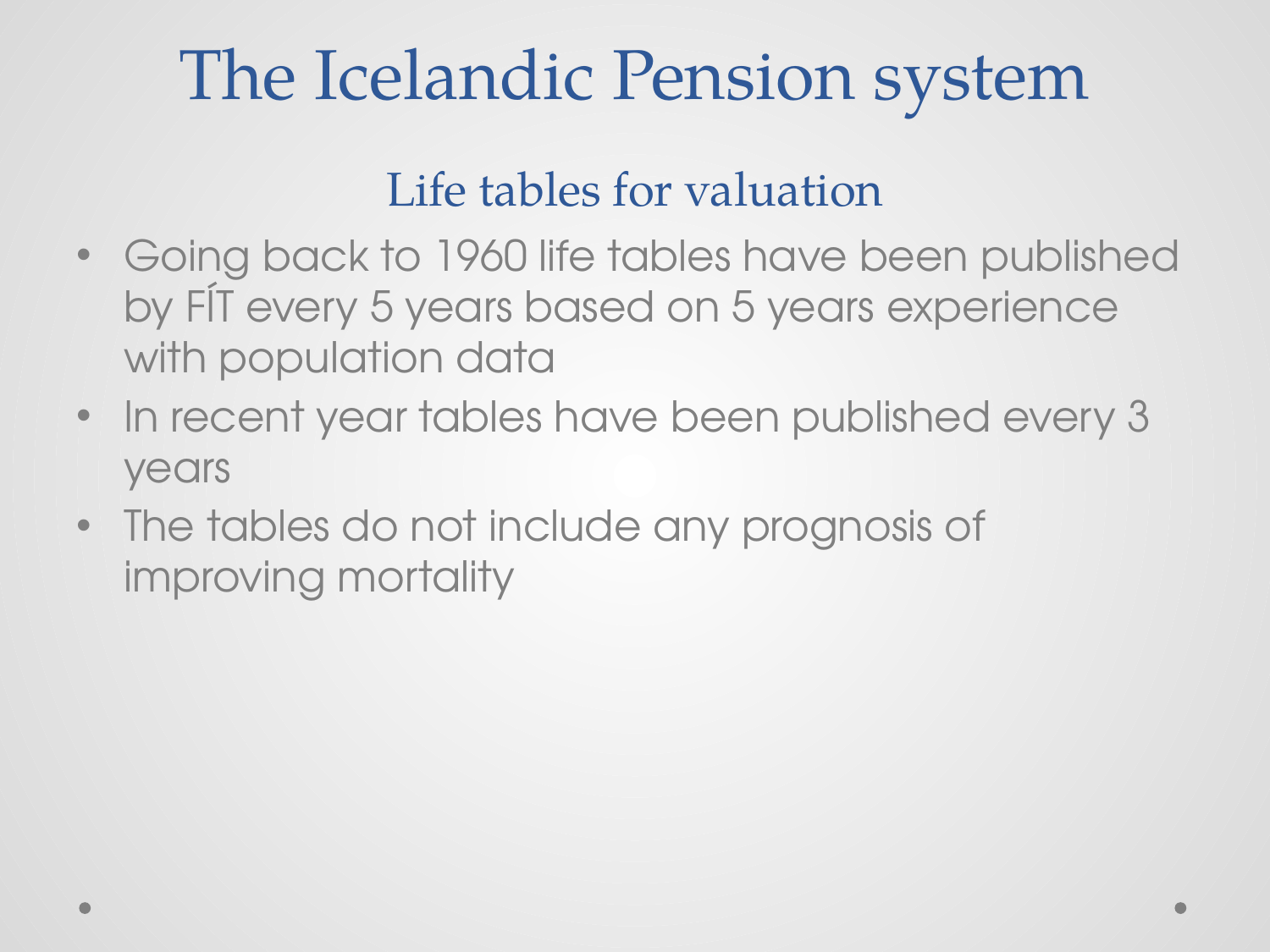

# The Icelandic Pension system Life tables for valuation
Going back to 1960 life tables have been published by FÍT every 5 years based on 5 years experience with population data
In recent year tables have been published every 3 years
The tables do not include any prognosis of improving mortality